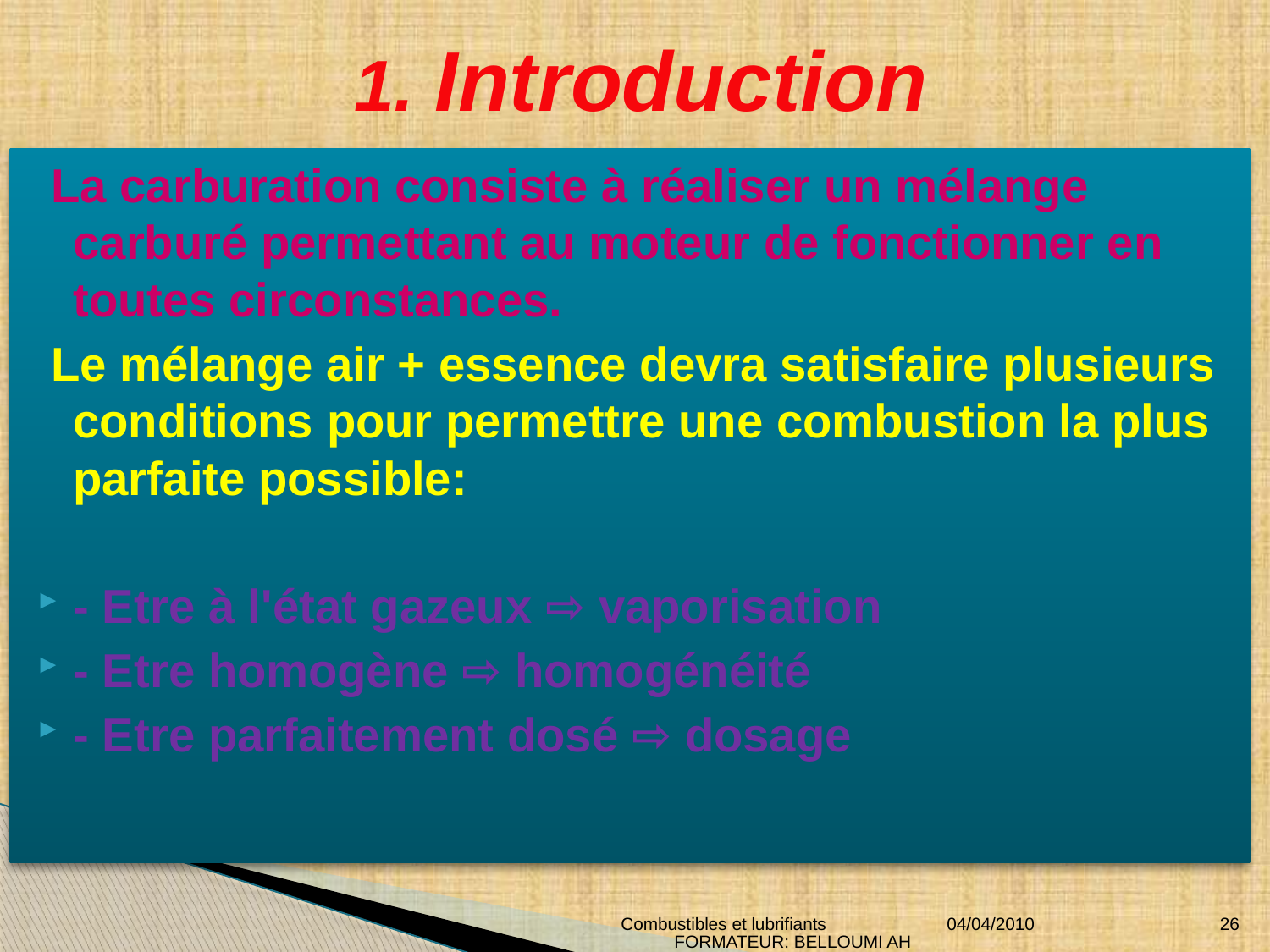

# 1. Introduction
 La carburation consiste à réaliser un mélange carburé permettant au moteur de fonctionner en toutes circonstances.
 Le mélange air + essence devra satisfaire plusieurs conditions pour permettre une combustion la plus parfaite possible:

- Etre à l'état gazeux ⇨ vaporisation
- Etre homogène ⇨ homogénéité
- Etre parfaitement dosé ⇨ dosage
Combustibles et lubrifiants                              FORMATEUR: BELLOUMI AHMED
04/04/2010
26